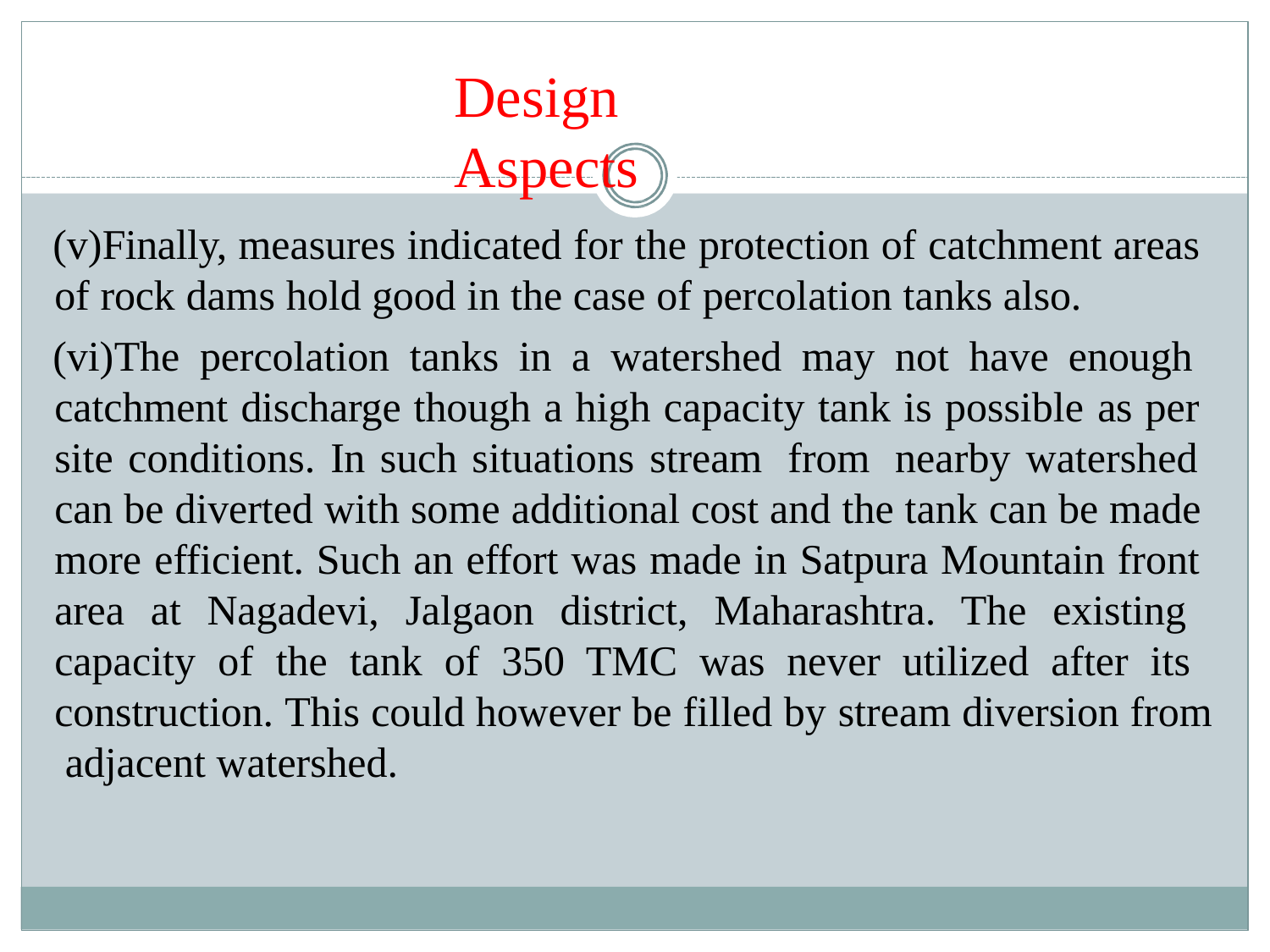

# Design Aspects

Finally, measures indicated for the protection of catchment areas  of rock dams hold good in the case of percolation tanks also.
The percolation tanks in a watershed may not have enough  catchment discharge though a high capacity tank is possible as per  site conditions. In such situations stream from nearby watershed  can be diverted with some additional cost and the tank can be made  more efficient. Such an effort was made in Satpura Mountain front  area at Nagadevi, Jalgaon district, Maharashtra. The existing  capacity of the tank of 350 TMC was never utilized after its  construction. This could however be filled by stream diversion from  adjacent watershed.